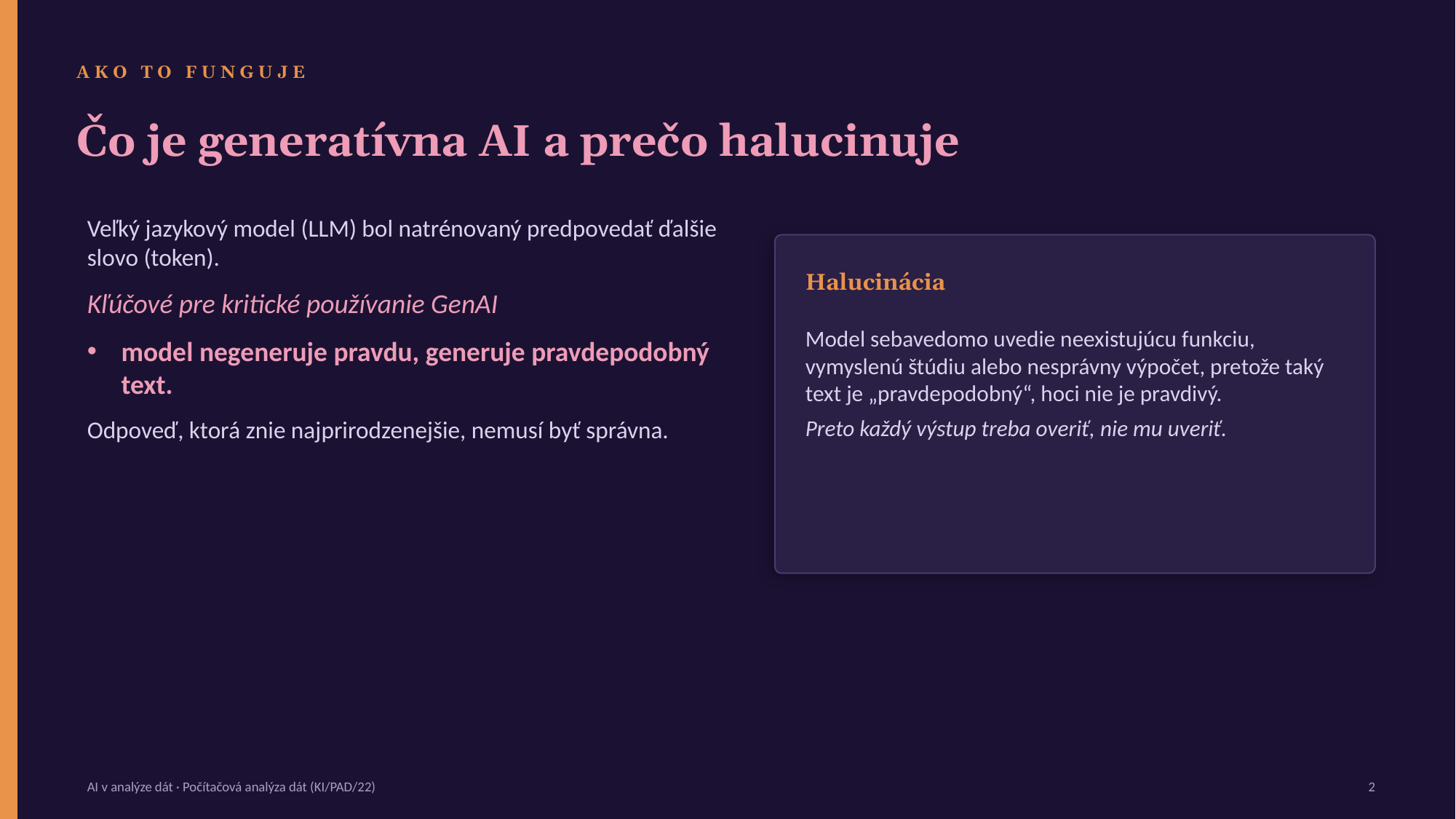

AKO TO FUNGUJE
Čo je generatívna AI a prečo halucinuje
Veľký jazykový model (LLM) bol natrénovaný predpovedať ďalšie slovo (token).
Kľúčové pre kritické používanie GenAI
model negeneruje pravdu, generuje pravdepodobný text.
Odpoveď, ktorá znie najprirodzenejšie, nemusí byť správna.

Halucinácia
Model sebavedomo uvedie neexistujúcu funkciu, vymyslenú štúdiu alebo nesprávny výpočet, pretože taký text je „pravdepodobný“, hoci nie je pravdivý.
Preto každý výstup treba overiť, nie mu uveriť.
AI v analýze dát · Počítačová analýza dát (KI/PAD/22)
2